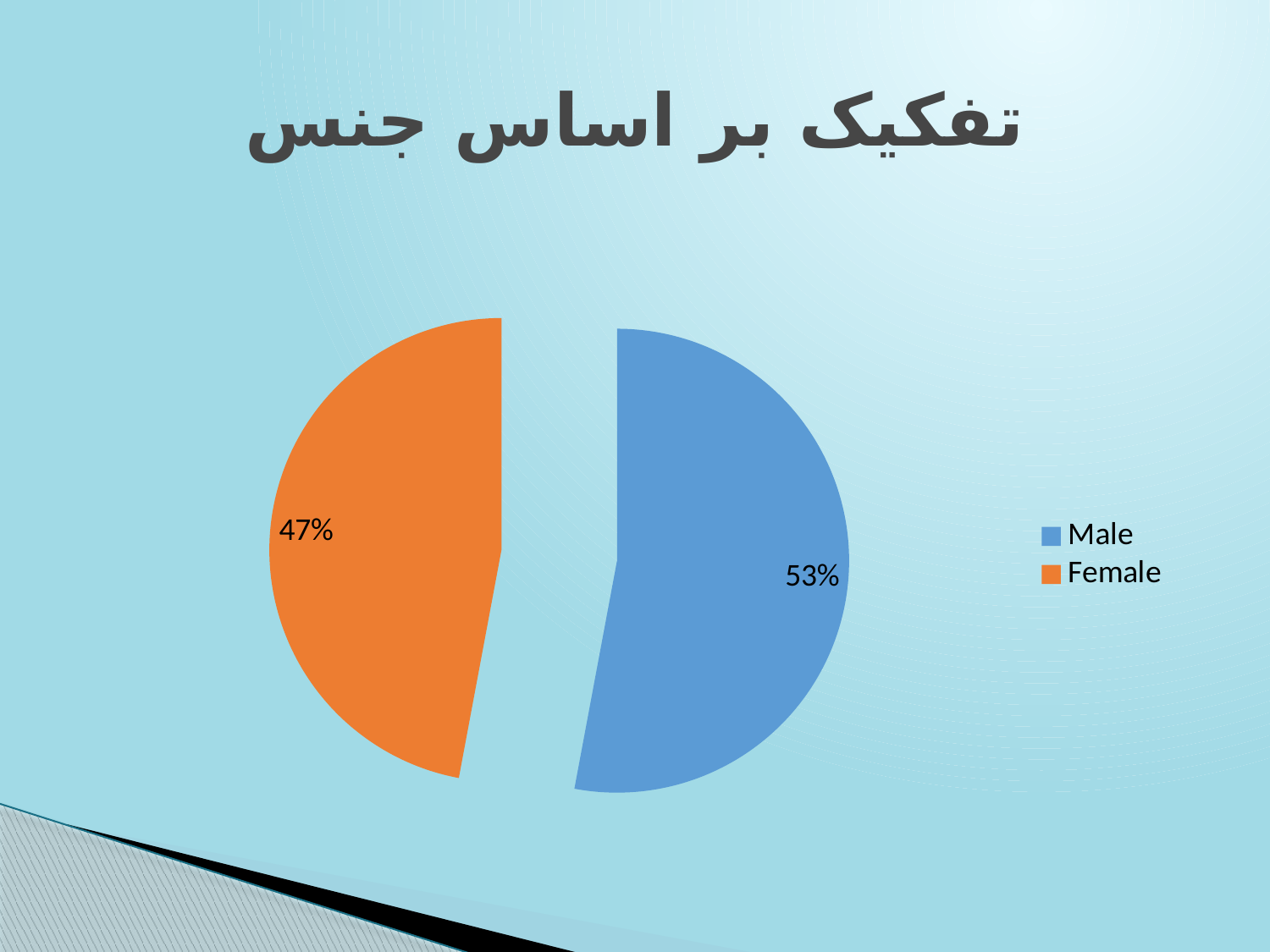

# تفکیک بر اساس جنس

### Chart

| Category | Column1 |
|---|---|
| Male | 27.0 |
| Female | 24.0 |